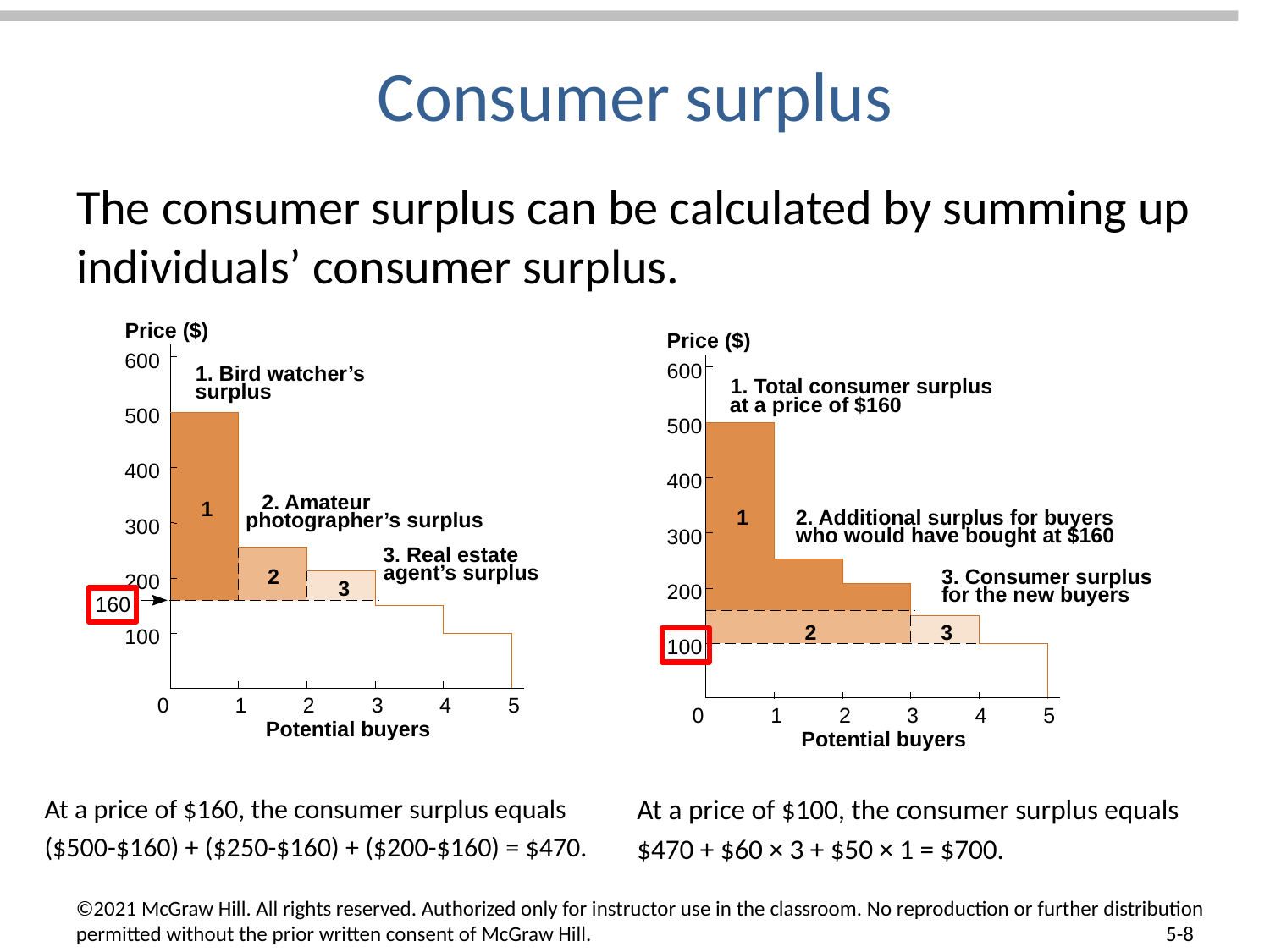

# Consumer surplus
The consumer surplus can be calculated by summing up individuals’ consumer surplus.
Price ($)
Price ($)

600

600
1. Bird watcher’s

1. Total consumer surplus
surplus
at a price of $160
500
500

400

400

2. Amateur
1
1
2. Additional surplus for buyers
photographer’s surplus
300
who would have bought at $160

300

3. Real estate

agent’s surplus
3. Consumer surplus

2
200

3
200

for the new buyers

160

2
3
100

100

0
1
2
3
4
5

0
1
2
3
4
5
Potential buyers
Potential buyers
At a price of $160, the consumer surplus equals
($500-$160) + ($250-$160) + ($200-$160) = $470.
At a price of $100, the consumer surplus equals
$470 + $60 × 3 + $50 × 1 = $700.